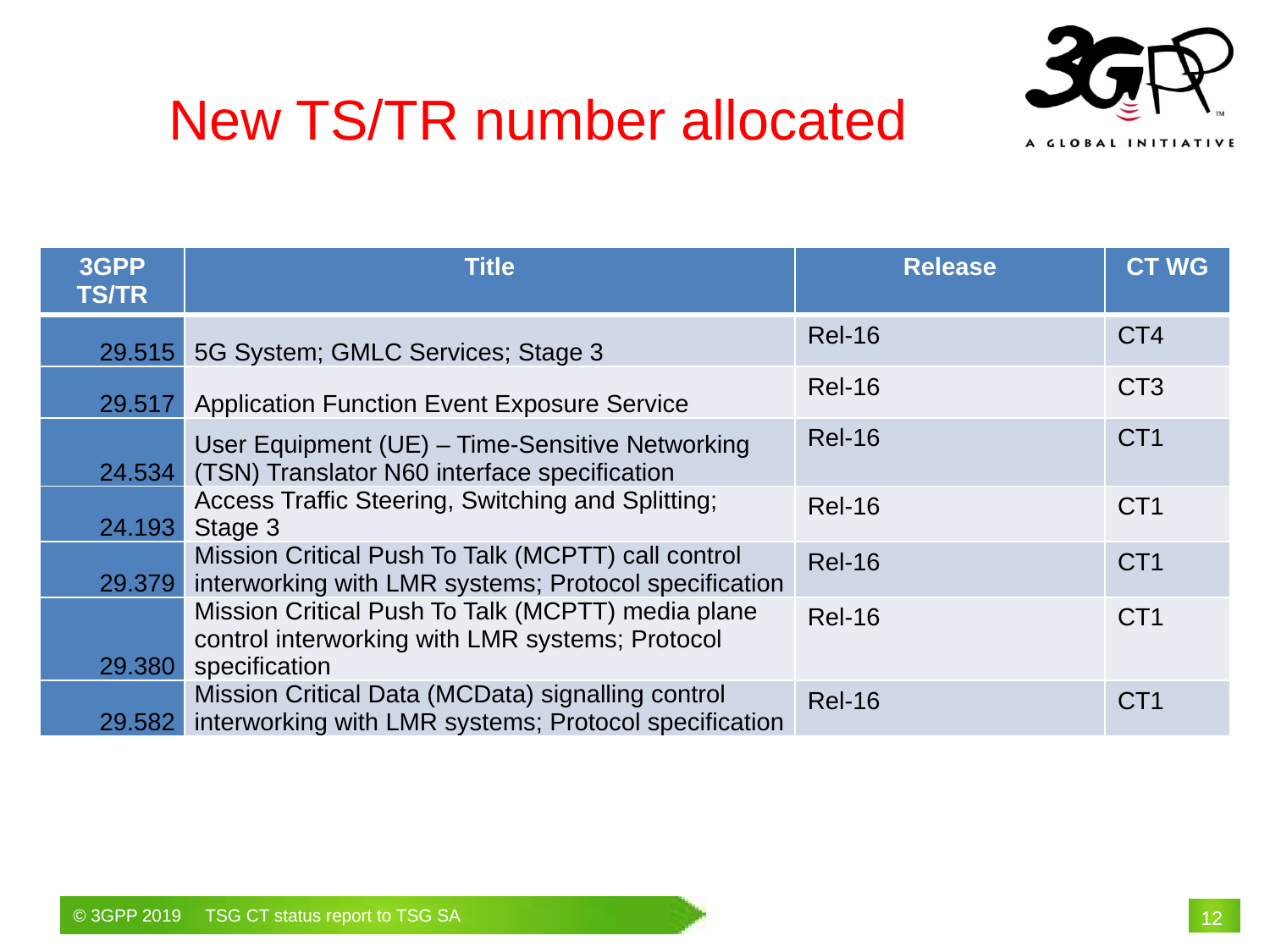

New TS/TR number allocated

| 3GPP TS/TR | Title | Release | CT WG |
| --- | --- | --- | --- |
| 29.515 | 5G System; GMLC Services; Stage 3 | Rel-16 | CT4 |
| 29.517 | Application Function Event Exposure Service | Rel-16 | CT3 |
| 24.534 | User Equipment (UE) – Time-Sensitive Networking (TSN) Translator N60 interface specification | Rel-16 | CT1 |
| 24.193 | Access Traffic Steering, Switching and Splitting; Stage 3 | Rel-16 | CT1 |
| 29.379 | Mission Critical Push To Talk (MCPTT) call control interworking with LMR systems; Protocol specification | Rel-16 | CT1 |
| 29.380 | Mission Critical Push To Talk (MCPTT) media plane control interworking with LMR systems; Protocol specification | Rel-16 | CT1 |
| 29.582 | Mission Critical Data (MCData) signalling control interworking with LMR systems; Protocol specification | Rel-16 | CT1 |

# 12